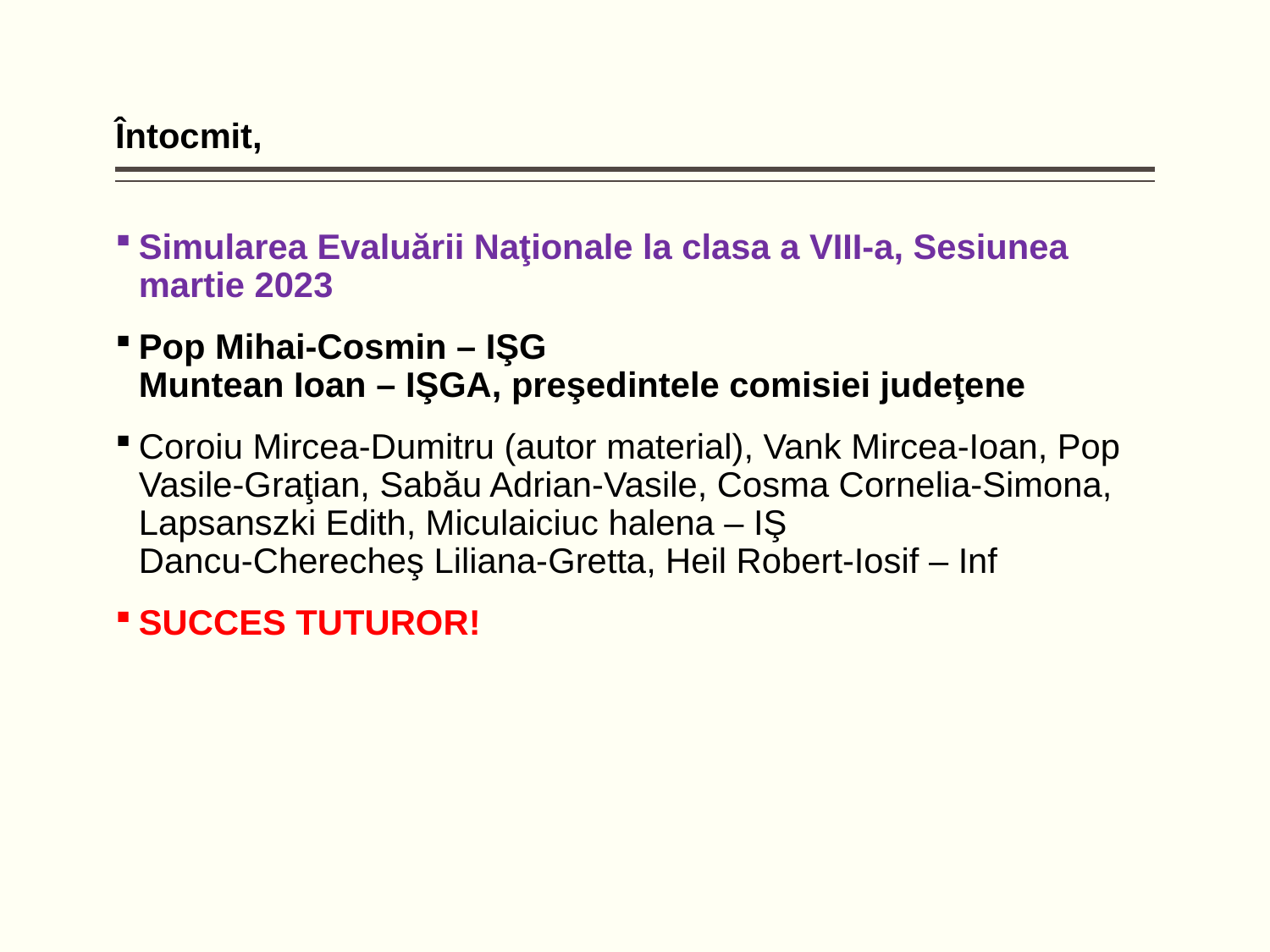

# Întocmit,
Simularea Evaluării Naţionale la clasa a VIII-a, Sesiunea martie 2023
Pop Mihai-Cosmin – IŞG
Muntean Ioan – IŞGA, preşedintele comisiei judeţene
Coroiu Mircea-Dumitru (autor material), Vank Mircea-Ioan, Pop Vasile-Graţian, Sabău Adrian-Vasile, Cosma Cornelia-Simona, Lapsanszki Edith, Miculaiciuc halena – IŞ
Dancu-Cherecheş Liliana-Gretta, Heil Robert-Iosif – Inf
SUCCES TUTUROR!